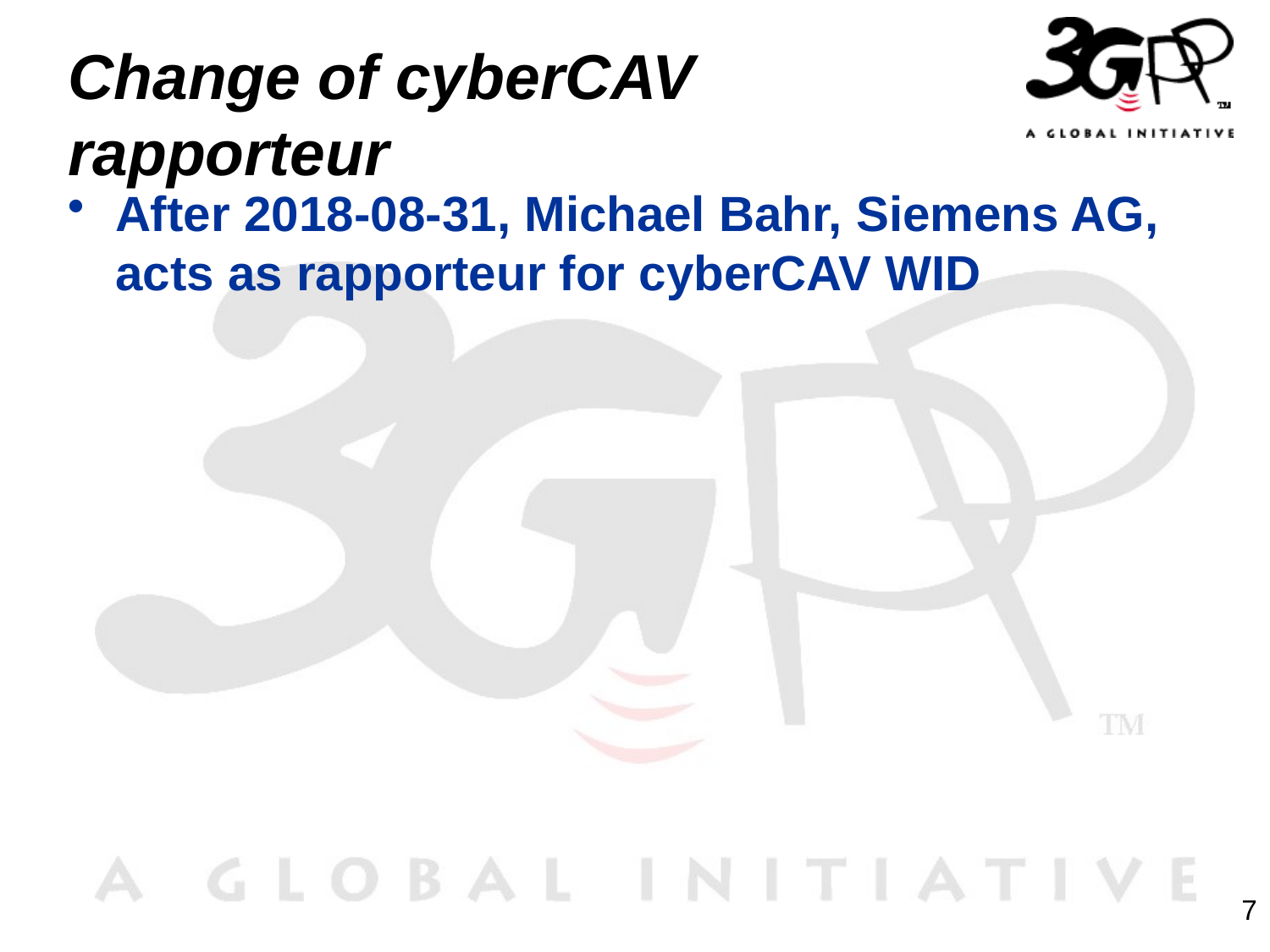

# Change of cyberCAV rapporteur
After 2018-08-31, Michael Bahr, Siemens AG, acts as rapporteur for cyberCAV WID
7